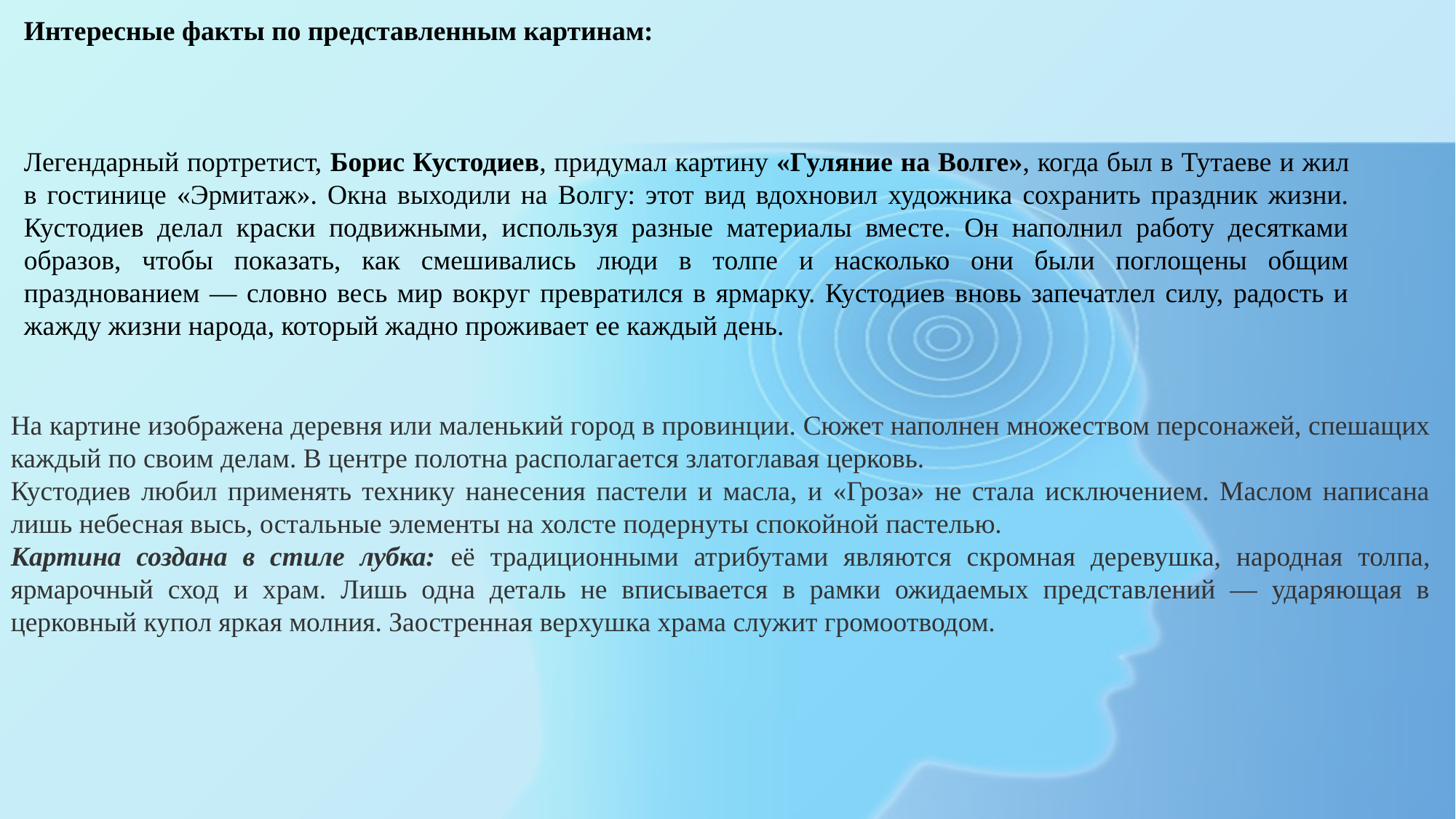

Интересные факты по представленным картинам:

Легендарный портретист, Борис Кустодиев, придумал картину «Гуляние на Волге», когда был в Тутаеве и жил в гостинице «Эрмитаж». Окна выходили на Волгу: этот вид вдохновил художника сохранить праздник жизни. Кустодиев делал краски подвижными, используя разные материалы вместе. Он наполнил работу десятками образов, чтобы показать, как смешивались люди в толпе и насколько они были поглощены общим празднованием — словно весь мир вокруг превратился в ярмарку. Кустодиев вновь запечатлел силу, радость и жажду жизни народа, который жадно проживает ее каждый день.
На картине изображена деревня или маленький город в провинции. Сюжет наполнен множеством персонажей, спешащих каждый по своим делам. В центре полотна располагается златоглавая церковь.
Кустодиев любил применять технику нанесения пастели и масла, и «Гроза» не стала исключением. Маслом написана лишь небесная высь, остальные элементы на холсте подернуты спокойной пастелью.
Картина создана в стиле лубка: её традиционными атрибутами являются скромная деревушка, народная толпа, ярмарочный сход и храм. Лишь одна деталь не вписывается в рамки ожидаемых представлений — ударяющая в церковный купол яркая молния. Заостренная верхушка храма служит громоотводом.